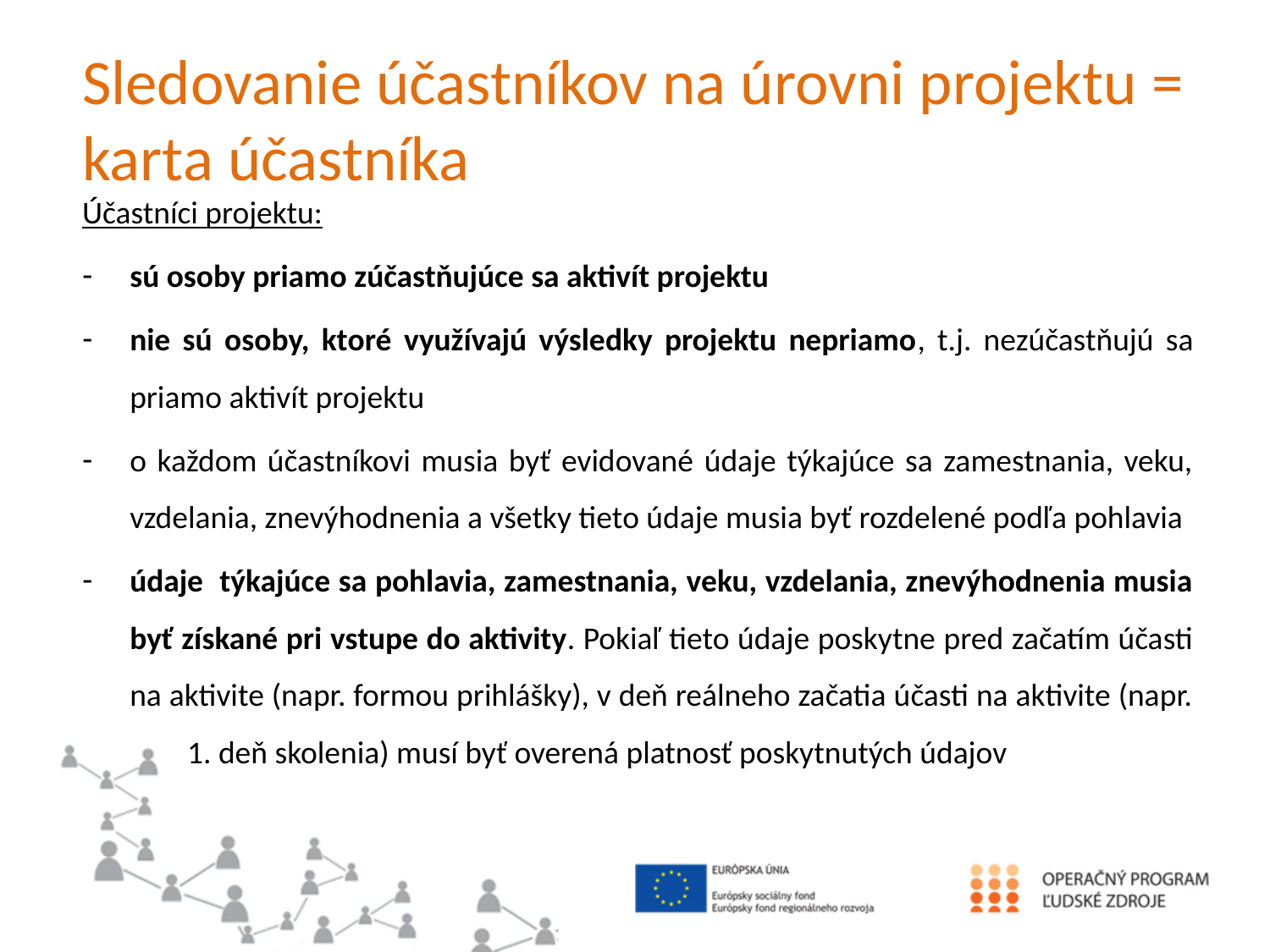

# Sledovanie účastníkov na úrovni projektu = karta účastníka
Účastníci projektu:
sú osoby priamo zúčastňujúce sa aktivít projektu
nie sú osoby, ktoré využívajú výsledky projektu nepriamo, t.j. nezúčastňujú sa priamo aktivít projektu
o každom účastníkovi musia byť evidované údaje týkajúce sa zamestnania, veku, vzdelania, znevýhodnenia a všetky tieto údaje musia byť rozdelené podľa pohlavia
údaje  týkajúce sa pohlavia, zamestnania, veku, vzdelania, znevýhodnenia musia byť získané pri vstupe do aktivity. Pokiaľ tieto údaje poskytne pred začatím účasti na aktivite (napr. formou prihlášky), v deň reálneho začatia účasti na aktivite (napr.         1. deň skolenia) musí byť overená platnosť poskytnutých údajov